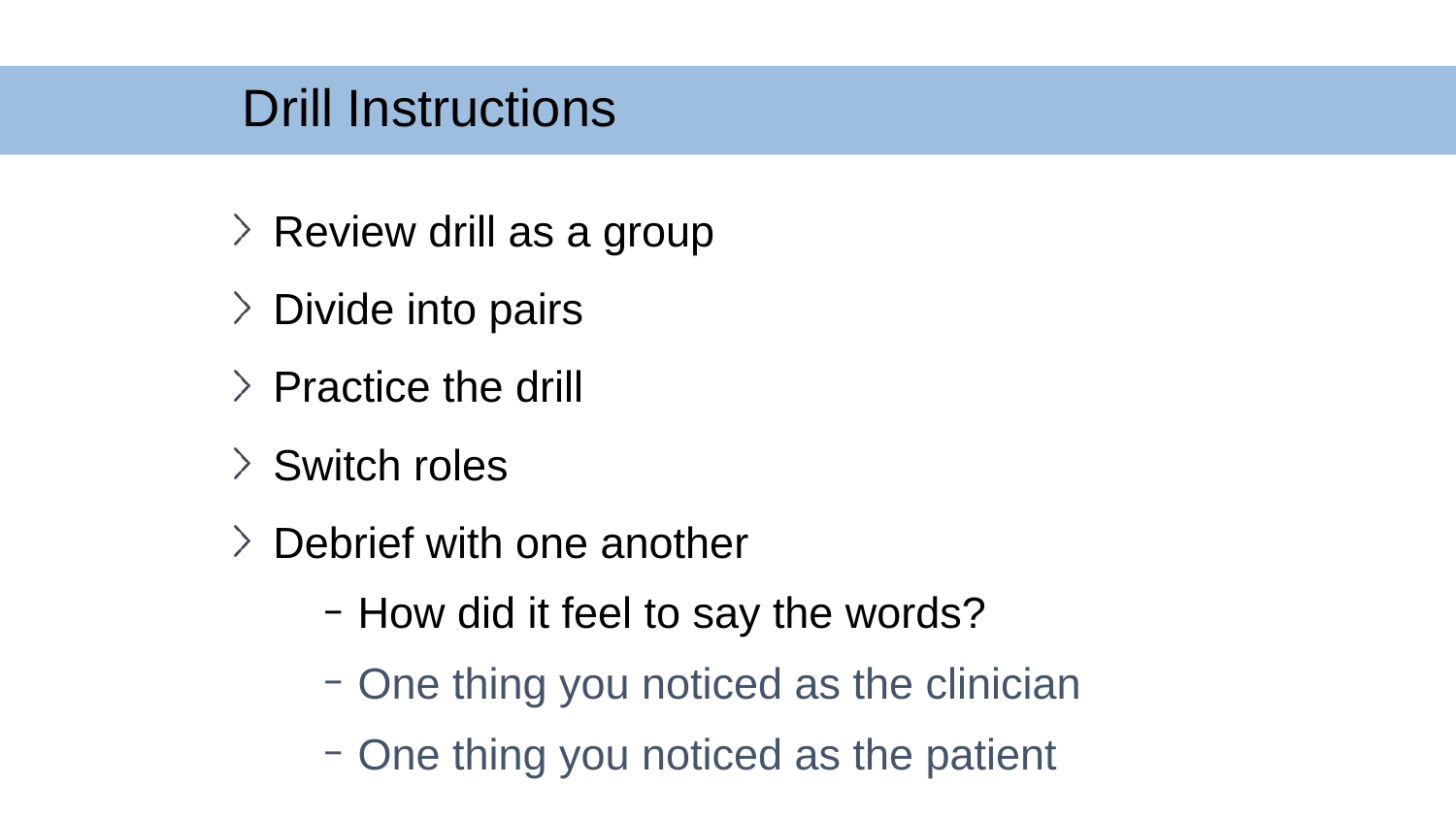

# Drill Instructions
Review drill as a group
Divide into pairs
Practice the drill
Switch roles
Debrief with one another
How did it feel to say the words?
One thing you noticed as the clinician
One thing you noticed as the patient